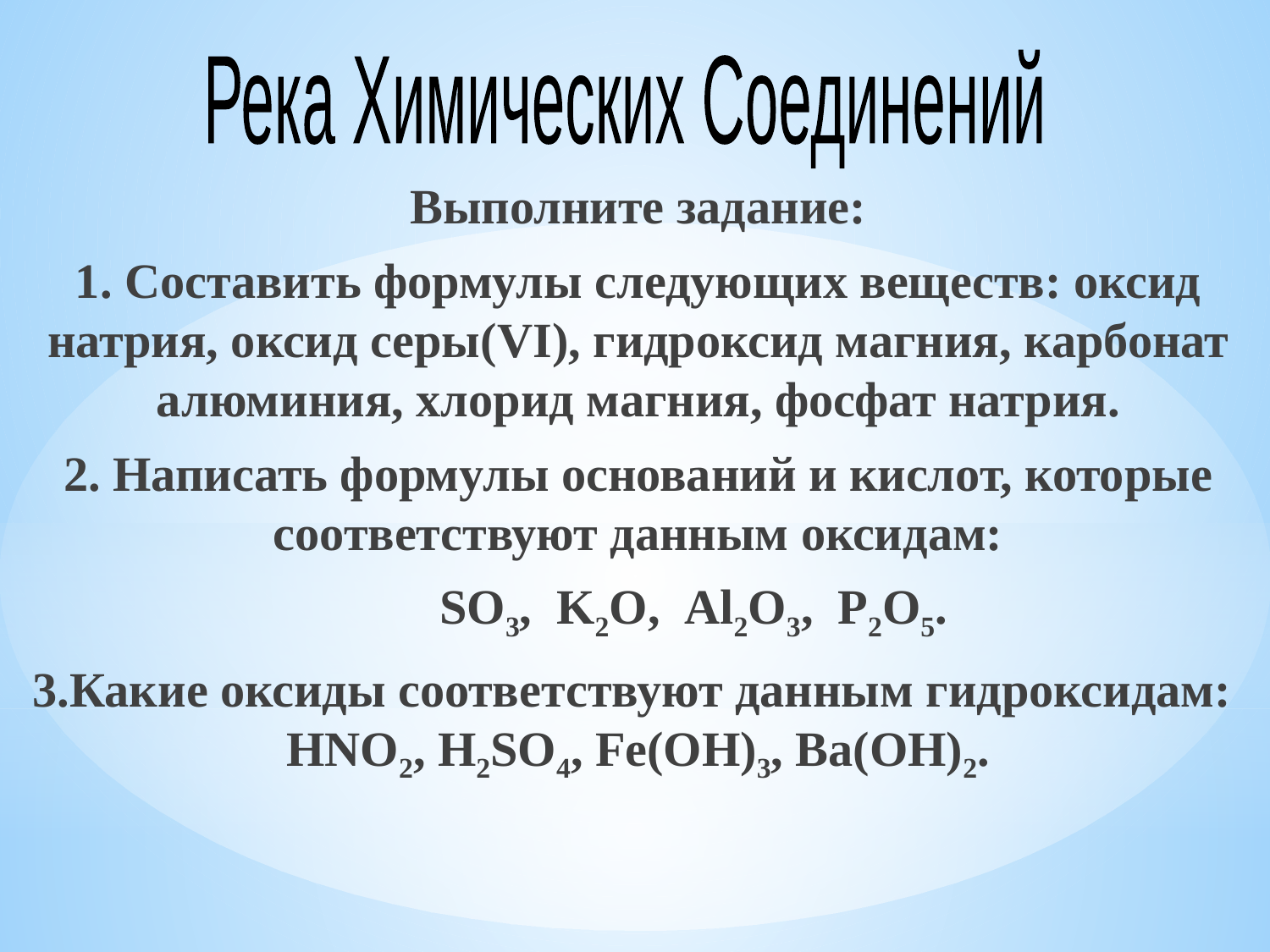

Река Химических Соединений
Выполните задание:
1. Составить формулы следующих веществ: оксид натрия, оксид серы(VI), гидроксид магния, карбонат алюминия, хлорид магния, фосфат натрия.
2. Написать формулы оснований и кислот, которые соответствуют данным оксидам:
         SO3,  K2O,  Al2O3,  P2O5.
3.Какие оксиды соответствуют данным гидроксидам:  HNO2, H2SO4, Fe(OH)3, Ba(OH)2.